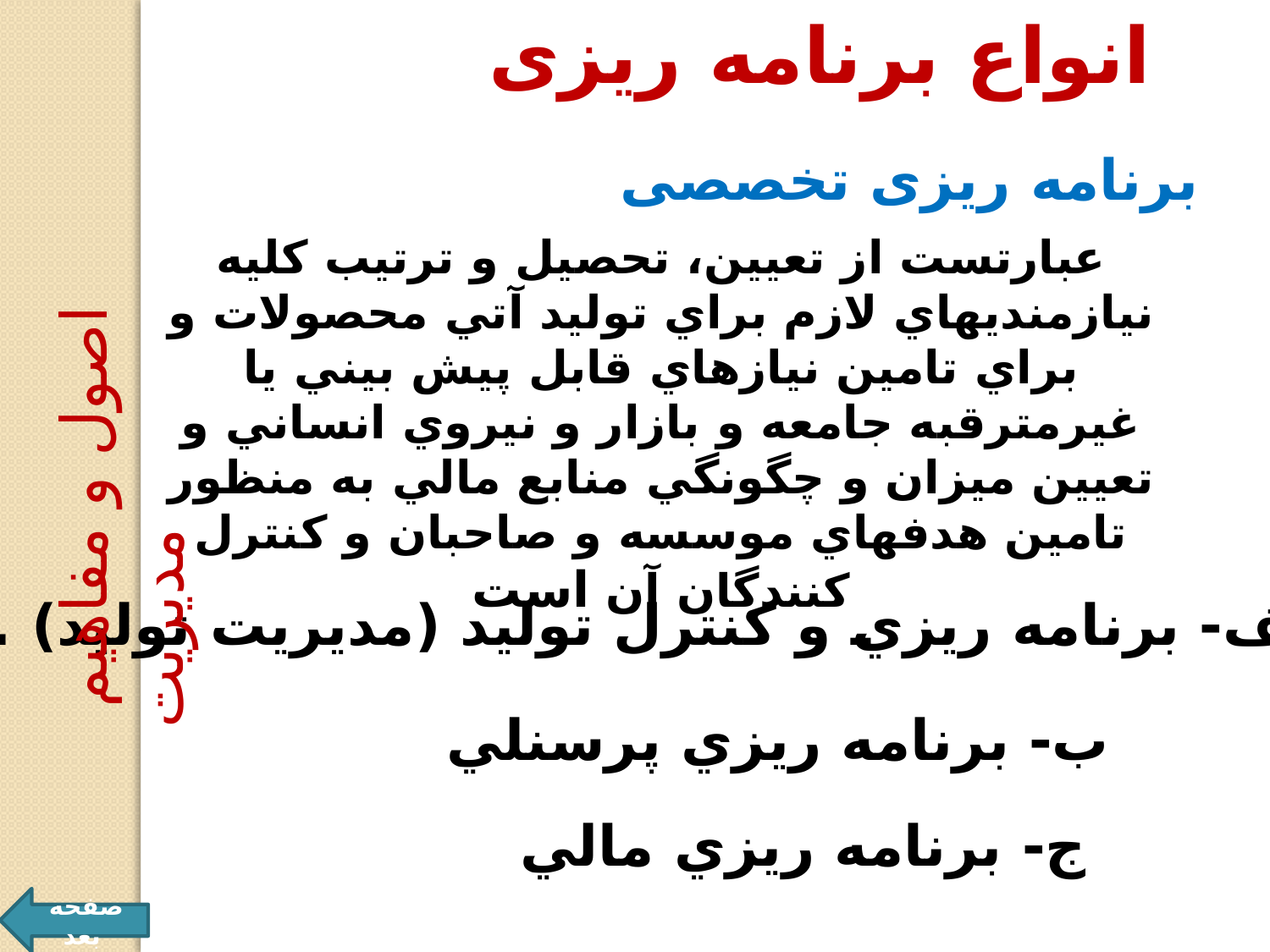

انواع برنامه ریزی
برنامه ریزی تخصصی
عبارتست از تعيين، تحصيل و ترتيب كليه نيازمنديهاي لازم براي توليد آتي محصولات و براي تامين نيازهاي قابل پيش بيني يا غيرمترقبه جامعه و بازار و نيروي انساني و تعيين ميزان و چگونگي منابع مالي به منظور تامين هدفهاي موسسه و صاحبان و كنترل كنندگان آن است
اصول و مفاهيم  مديريت
الف- برنامه ريزي و كنترل توليد (مديريت توليد) .
ب- برنامه ريزي پرسنلي
ج- برنامه ريزي مالي
صفحه  بعد